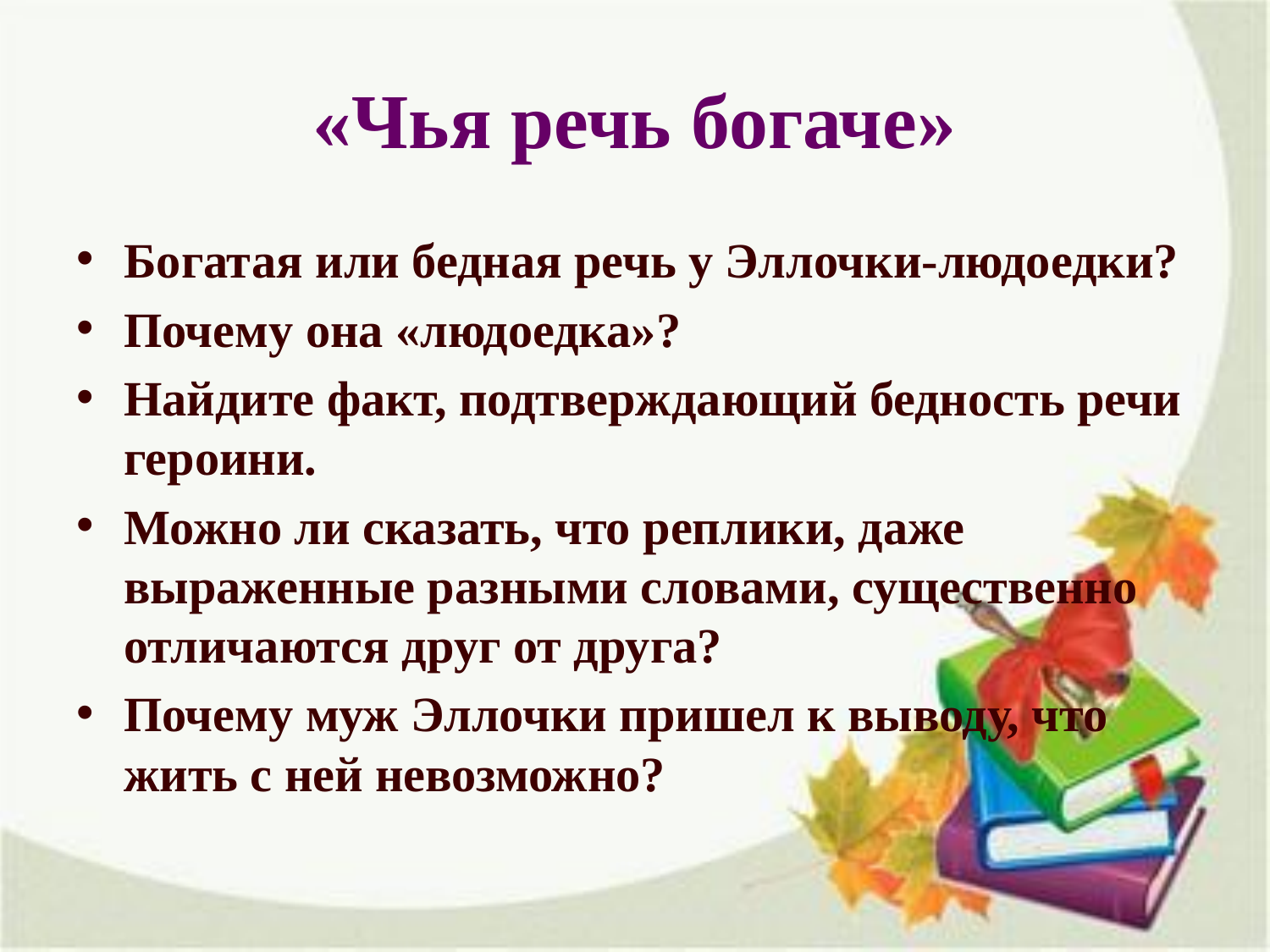

# «Чья речь богаче»
Богатая или бедная речь у Эллочки-людоедки?
Почему она «людоедка»?
Найдите факт, подтверждающий бедность речи героини.
Можно ли сказать, что реплики, даже выраженные разными словами, существенно отличаются друг от друга?
Почему муж Эллочки пришел к выводу, что жить с ней невозможно?